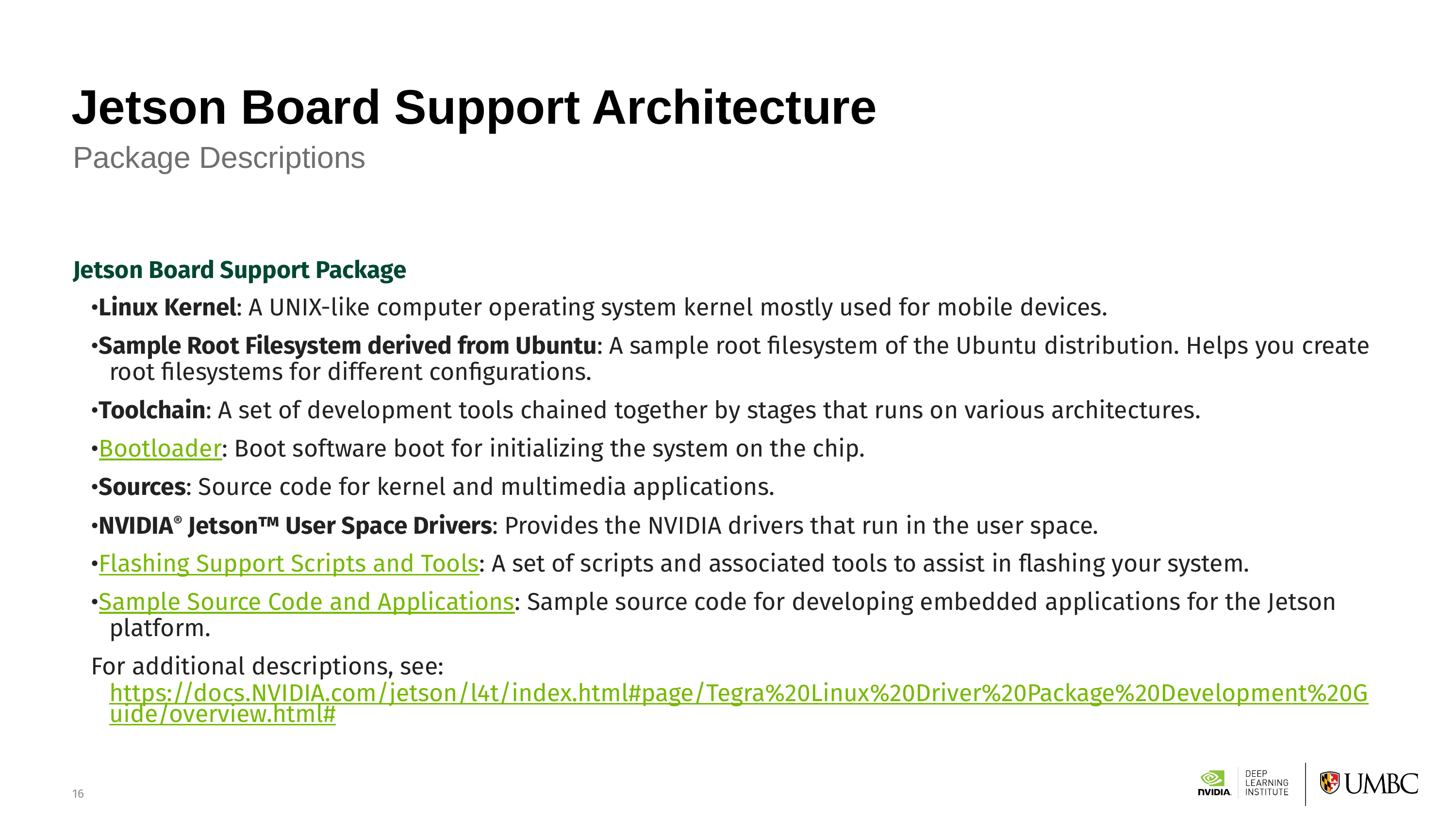

# Jetson Board Support Architecture
Package Descriptions
Jetson Board Support Package
•Linux Kernel: A UNIX-like computer operating system kernel mostly used for mobile devices.
•Sample Root Filesystem derived from Ubuntu: A sample root filesystem of the Ubuntu distribution. Helps you create root filesystems for different configurations.
•Toolchain: A set of development tools chained together by stages that runs on various architectures.
•Bootloader: Boot software boot for initializing the system on the chip.
•Sources: Source code for kernel and multimedia applications.
•NVIDIA® Jetson™ User Space Drivers: Provides the NVIDIA drivers that run in the user space.
•Flashing Support Scripts and Tools: A set of scripts and associated tools to assist in flashing your system.
•Sample Source Code and Applications: Sample source code for developing embedded applications for the Jetson platform.
For additional descriptions, see: https://docs.NVIDIA.com/jetson/l4t/index.html#page/Tegra%20Linux%20Driver%20Package%20Development%20Guide/overview.html#